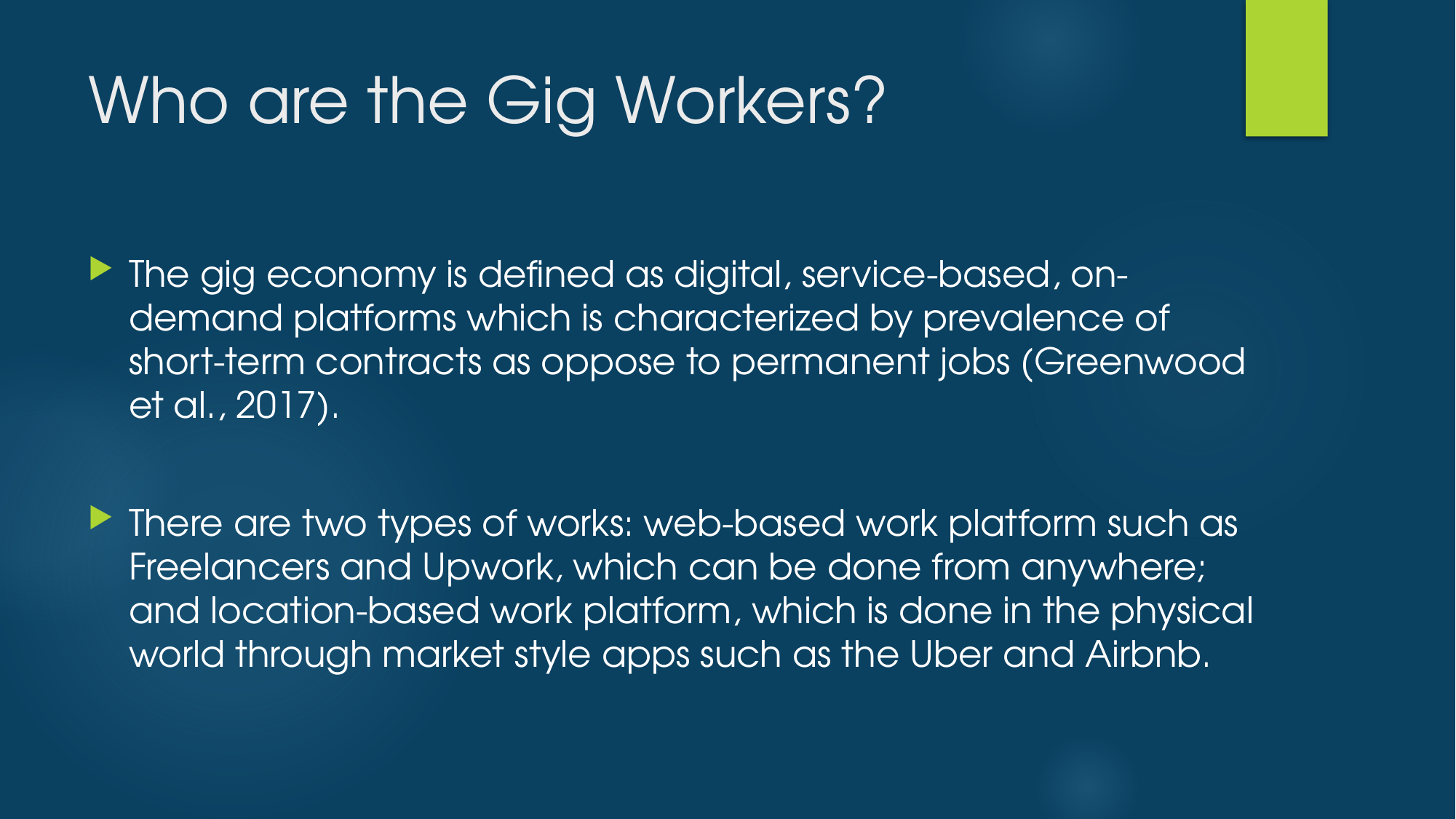

# Who are the Gig Workers?
The gig economy is defined as digital, service-based, on-demand platforms which is characterized by prevalence of short-term contracts as oppose to permanent jobs (Greenwood et al., 2017).

There are two types of works: web-based work platform such as Freelancers and Upwork, which can be done from anywhere; and location-based work platform, which is done in the physical world through market style apps such as the Uber and Airbnb.